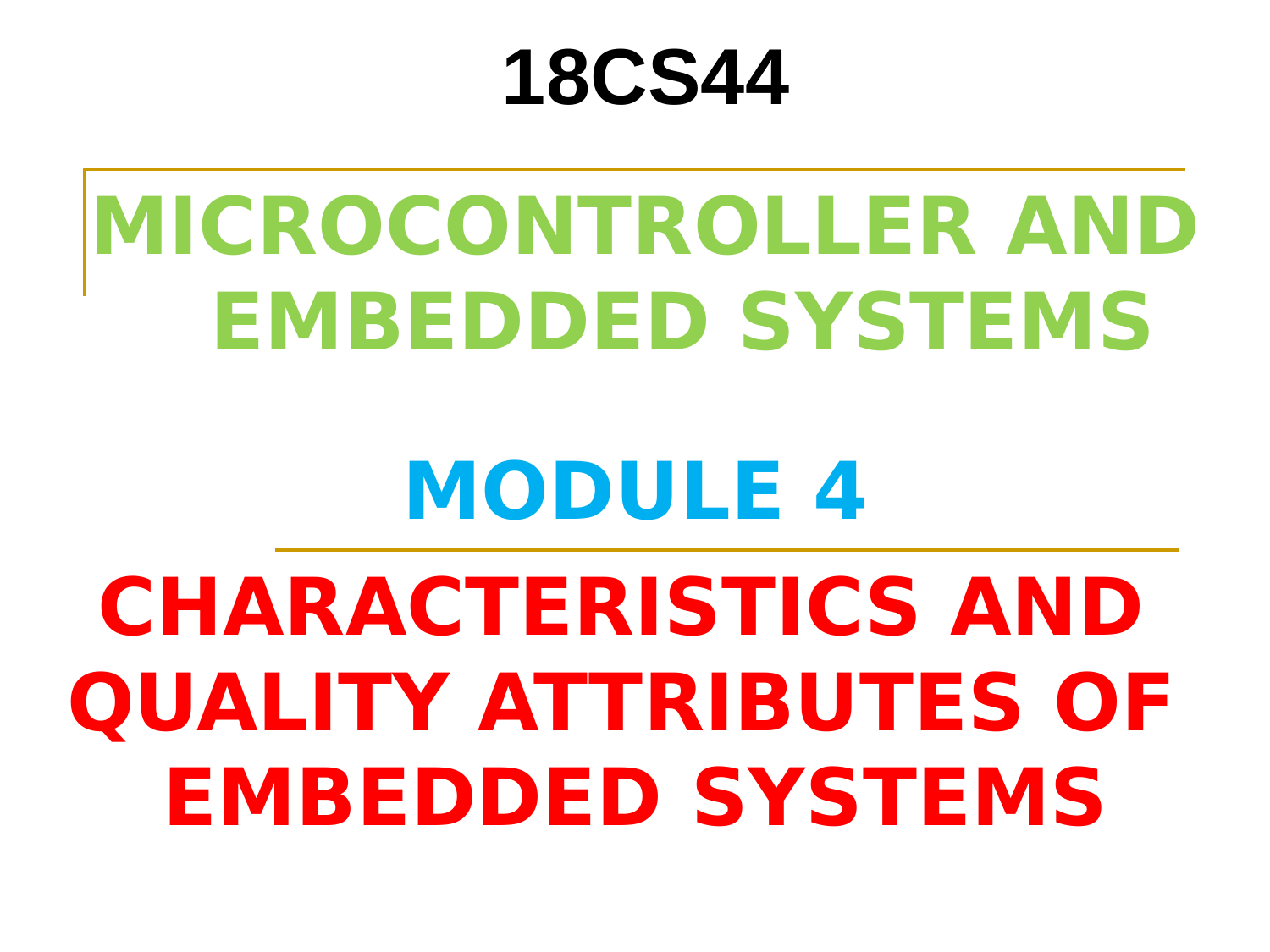

# 18CS44

MICROCONTROLLER AND  EMBEDDED SYSTEMS
MODULE 4
CHARACTERISTICS AND  QUALITY ATTRIBUTES OF  EMBEDDED SYSTEMS